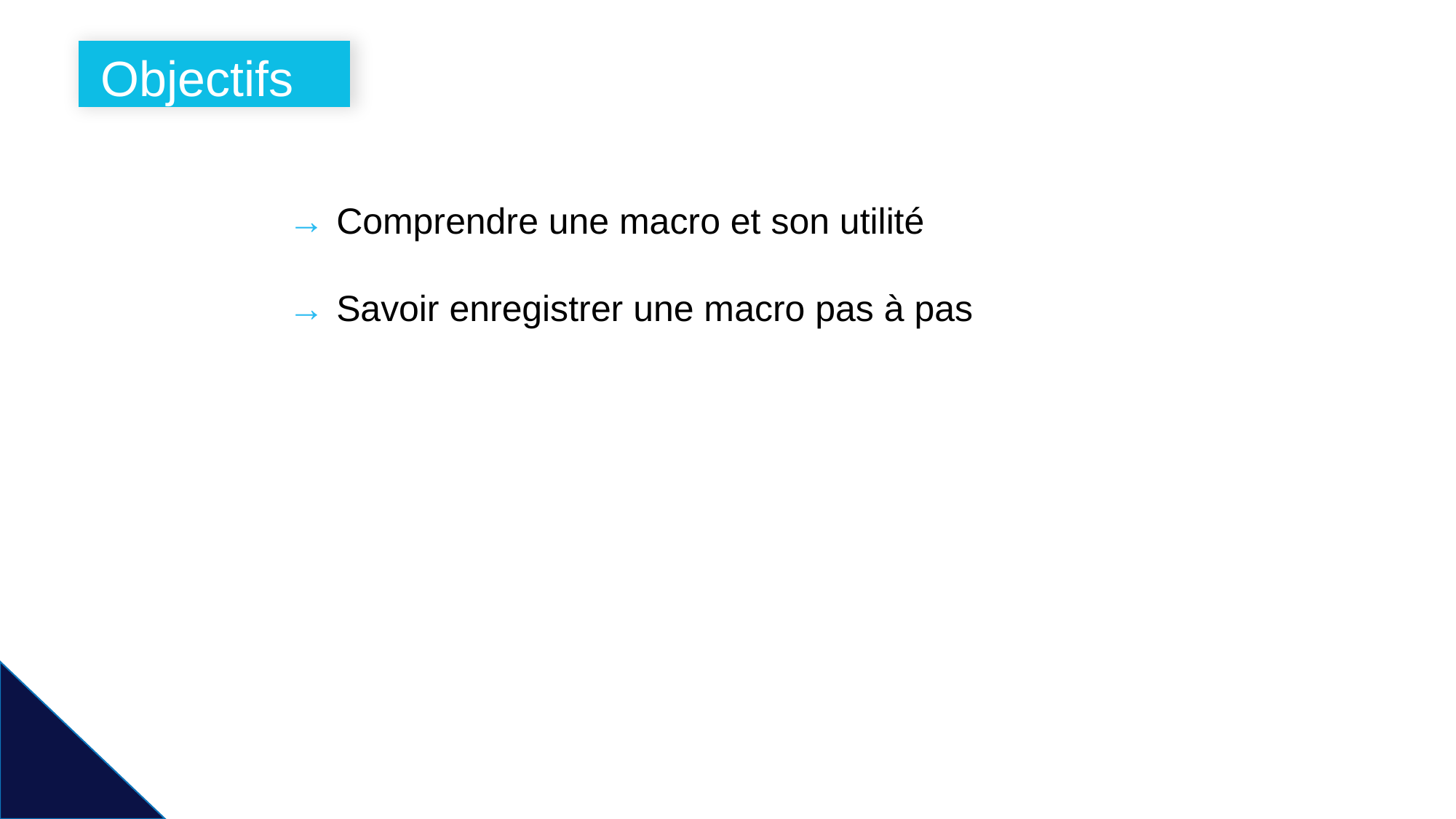

# Objectifs
→ Comprendre une macro et son utilité
→ Savoir enregistrer une macro pas à pas